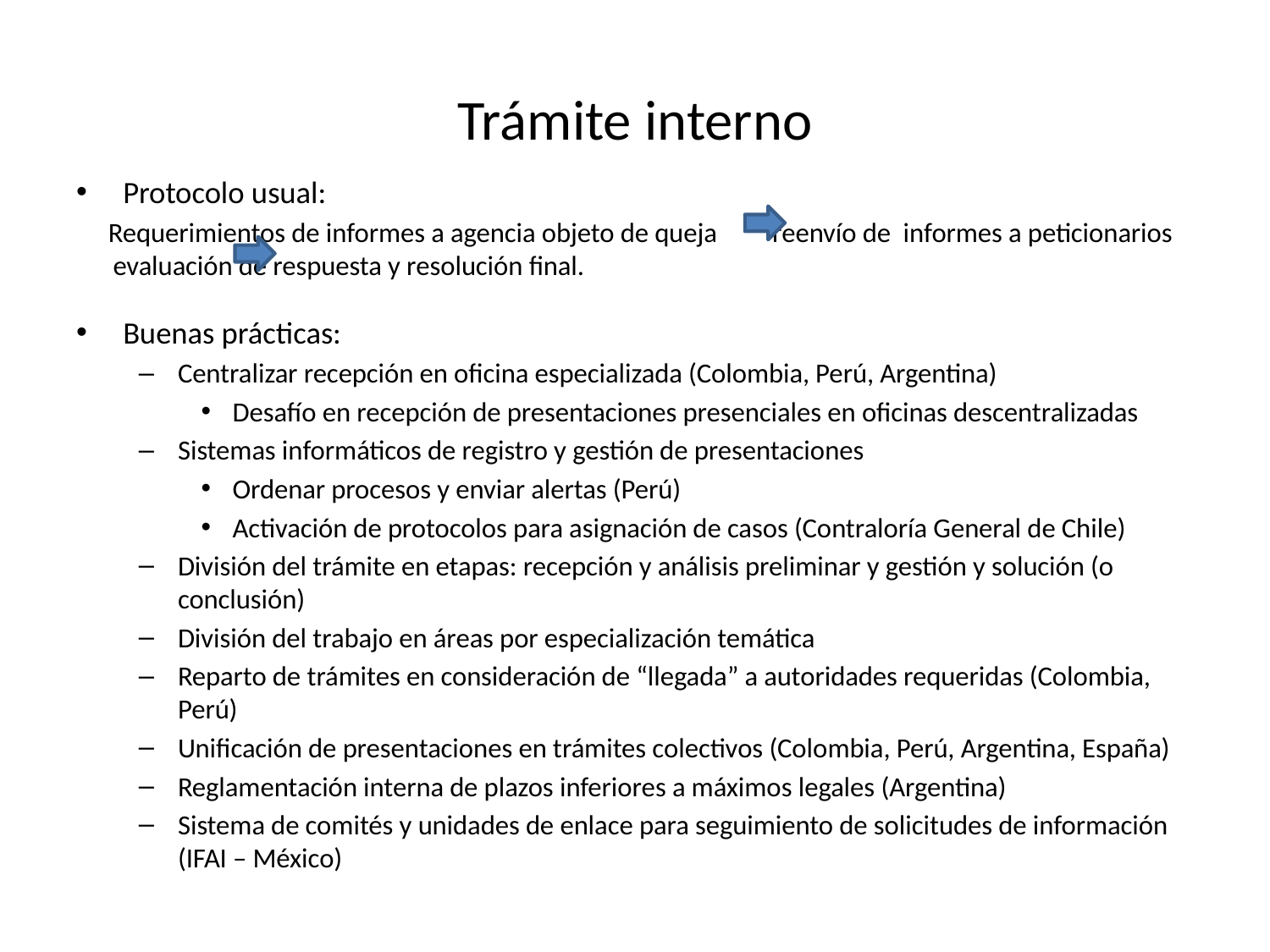

# Trámite interno
Protocolo usual:
        Requerimientos de informes a agencia objeto de queja         reenvío de  informes a peticionarios          evaluación de respuesta y resolución final.

Buenas prácticas:
Centralizar recepción en oficina especializada (Colombia, Perú, Argentina)
Desafío en recepción de presentaciones presenciales en oficinas descentralizadas
Sistemas informáticos de registro y gestión de presentaciones
Ordenar procesos y enviar alertas (Perú)
Activación de protocolos para asignación de casos (Contraloría General de Chile)
División del trámite en etapas: recepción y análisis preliminar y gestión y solución (o conclusión)
División del trabajo en áreas por especialización temática
Reparto de trámites en consideración de “llegada” a autoridades requeridas (Colombia, Perú)
Unificación de presentaciones en trámites colectivos (Colombia, Perú, Argentina, España)
Reglamentación interna de plazos inferiores a máximos legales (Argentina)
Sistema de comités y unidades de enlace para seguimiento de solicitudes de información (IFAI – México)